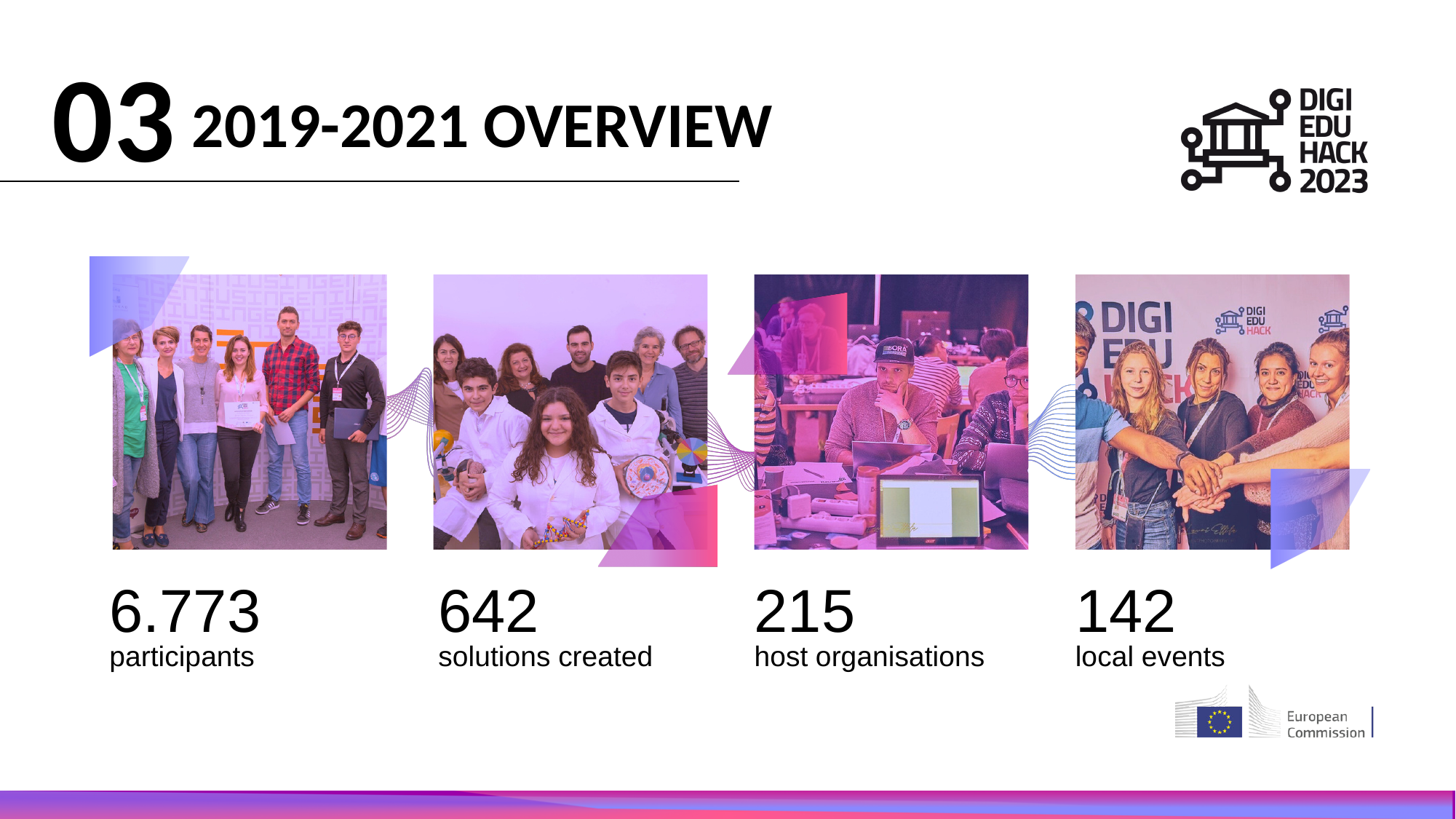

03
2019-2021 OVERVIEW

6.773
642
215
142
participants
solutions created
host organisations
local events